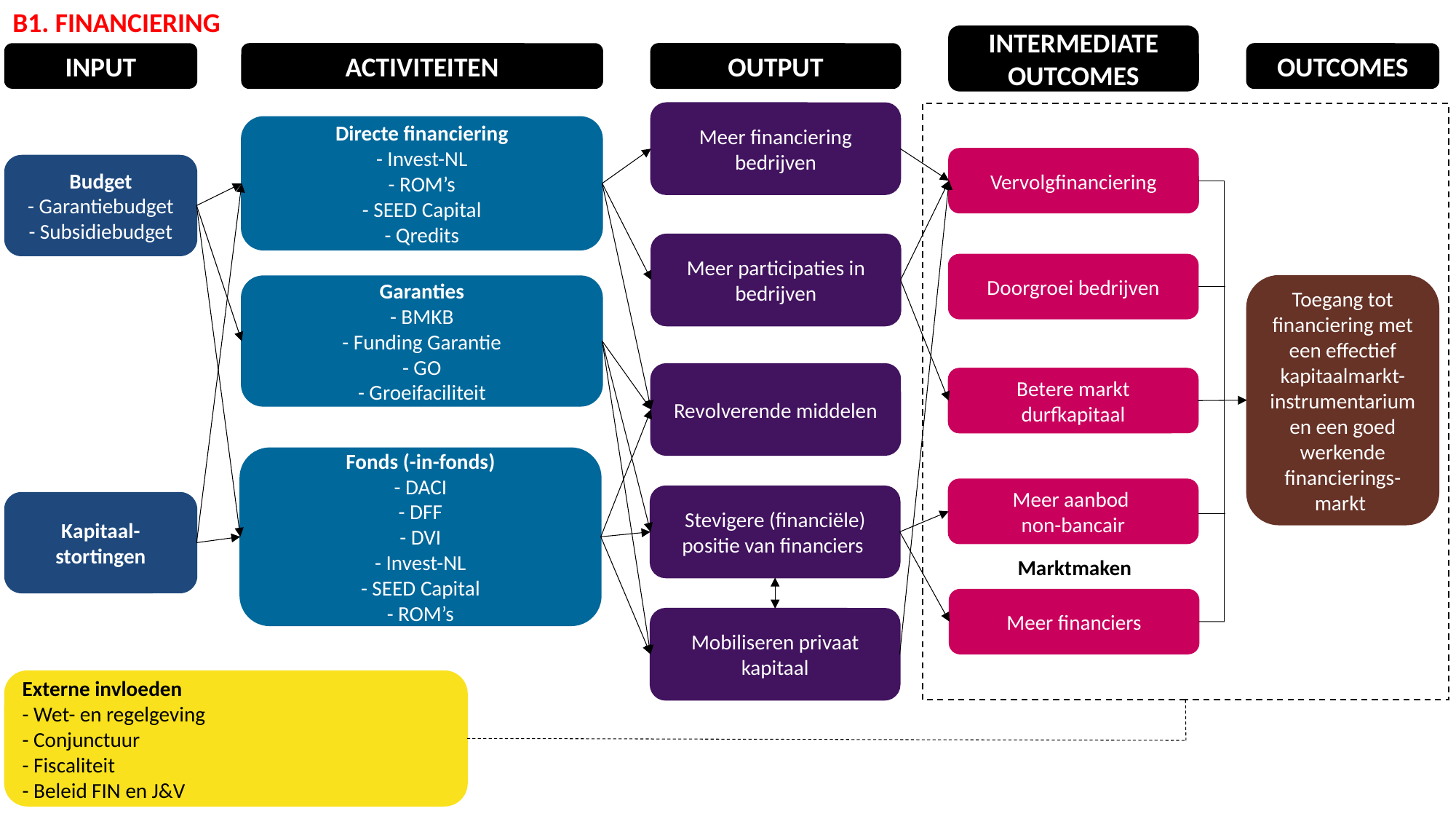

B1. FINANCIERING
INTERMEDIATE OUTCOMES
INPUT
ACTIVITEITEN
OUTPUT
OUTCOMES
Meer financiering bedrijven

Directe financiering
- Invest-NL
- ROM’s
- SEED Capital
- Qredits
Vervolgfinanciering
Budget
- Garantiebudget
- Subsidiebudget
Meer participaties in bedrijven
Doorgroei bedrijven
Toegang tot financiering met een effectief kapitaalmarkt-instrumentarium en een goed werkende financierings-markt
Garanties
- BMKB
- Funding Garantie
- GO
- Groeifaciliteit
Revolverende middelen
Betere markt durfkapitaal
Fonds (-in-fonds)
- DACI
- DFF
- DVI
- Invest-NL
- SEED Capital
- ROM’s
Meer aanbod
non-bancair
Stevigere (financiële) positie van financiers
Kapitaal-stortingen
Marktmaken
Meer financiers
Mobiliseren privaat kapitaal
Externe invloeden
- Wet- en regelgeving
- Conjunctuur
- Fiscaliteit
- Beleid FIN en J&V